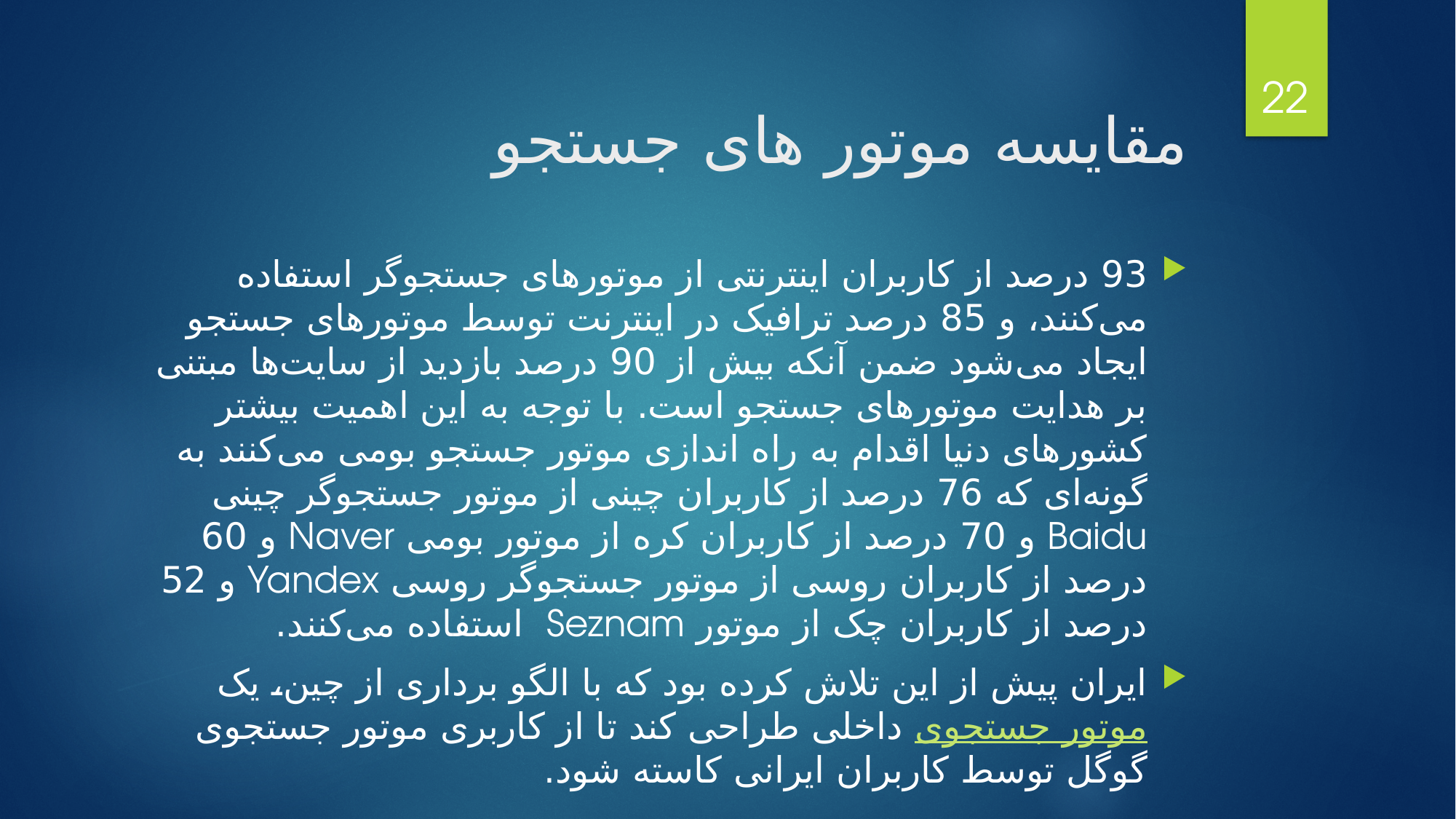

22
مقایسه موتور های جستجو
93 درصد از کاربران اینترنتی از موتورهای جستجوگر استفاده می‌کنند، و 85 درصد ترافیک در اینترنت توسط موتورهای جستجو ایجاد می‌شود ضمن آنکه بیش از 90 درصد بازدید از سایت‌ها مبتنی بر هدایت موتورهای جستجو است. با توجه به این اهمیت بیشتر کشورهای دنیا اقدام به راه اندازی موتور جستجو بومی می‌کنند به گونه‌ای که 76 درصد از کاربران چینی از موتور جستجوگر چینی Baidu و 70 درصد از کاربران کره از موتور بومی Naver و 60 درصد از کاربران روسی از موتور جستجوگر روسی Yandex و 52 درصد از کاربران چک از موتور Seznam  استفاده می‌کنند.
ایران پیش از این تلاش کرده بود که با الگو برداری از چین، یک موتور جستجوی داخلی طراحی کند تا از کاربری موتور جستجوی گوگل توسط کاربران ایرانی کاسته شود.